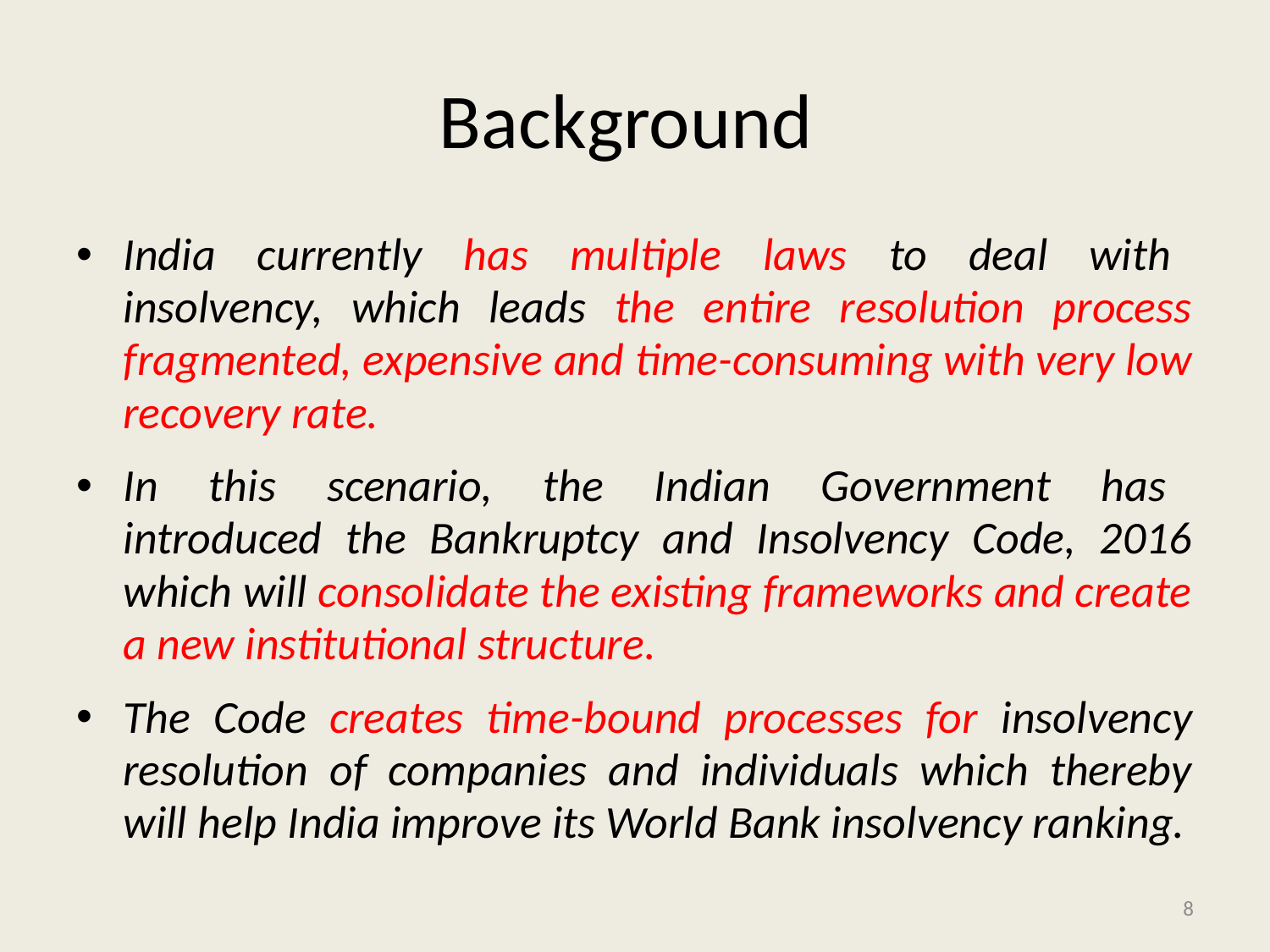

# Background
India  currently  has  multiple  laws  to  deal  with  insolvency,  which  leads  the  entire  resolution  process fragmented, expensive and time-consuming with very low recovery rate.

In  this  scenario,  the  Indian  Government  has  introduced  the  Bankruptcy  and  Insolvency  Code,  2016 which will consolidate the existing frameworks and create a new institutional structure.

The Code creates time-bound processes for insolvency resolution of companies and individuals which thereby will help India improve its World Bank insolvency ranking.

8